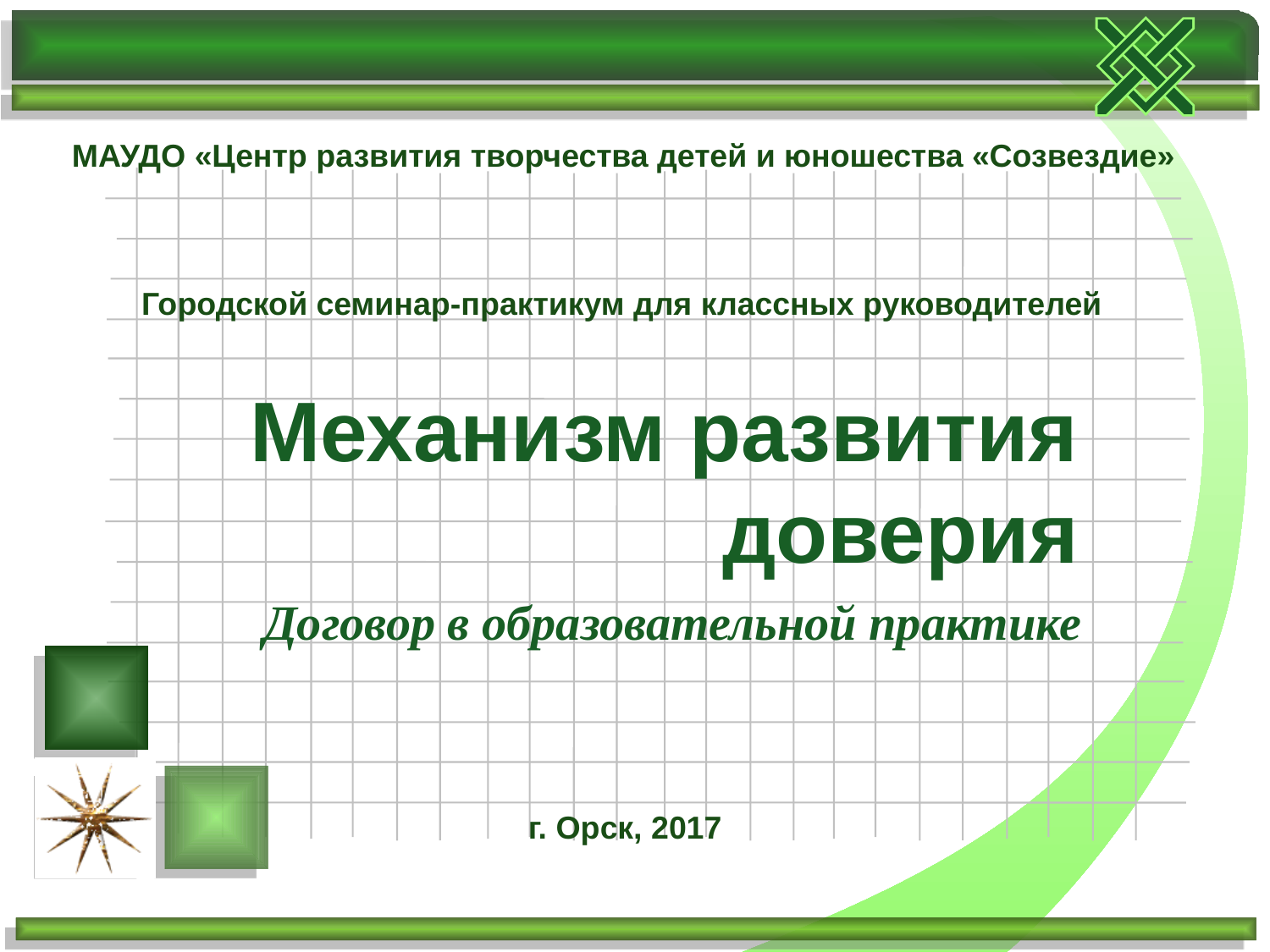

МАУДО «Центр развития творчества детей и юношества «Созвездие»
Городской семинар-практикум для классных руководителей
# Механизм развития доверия
Договор в образовательной практике
г. Орск, 2017